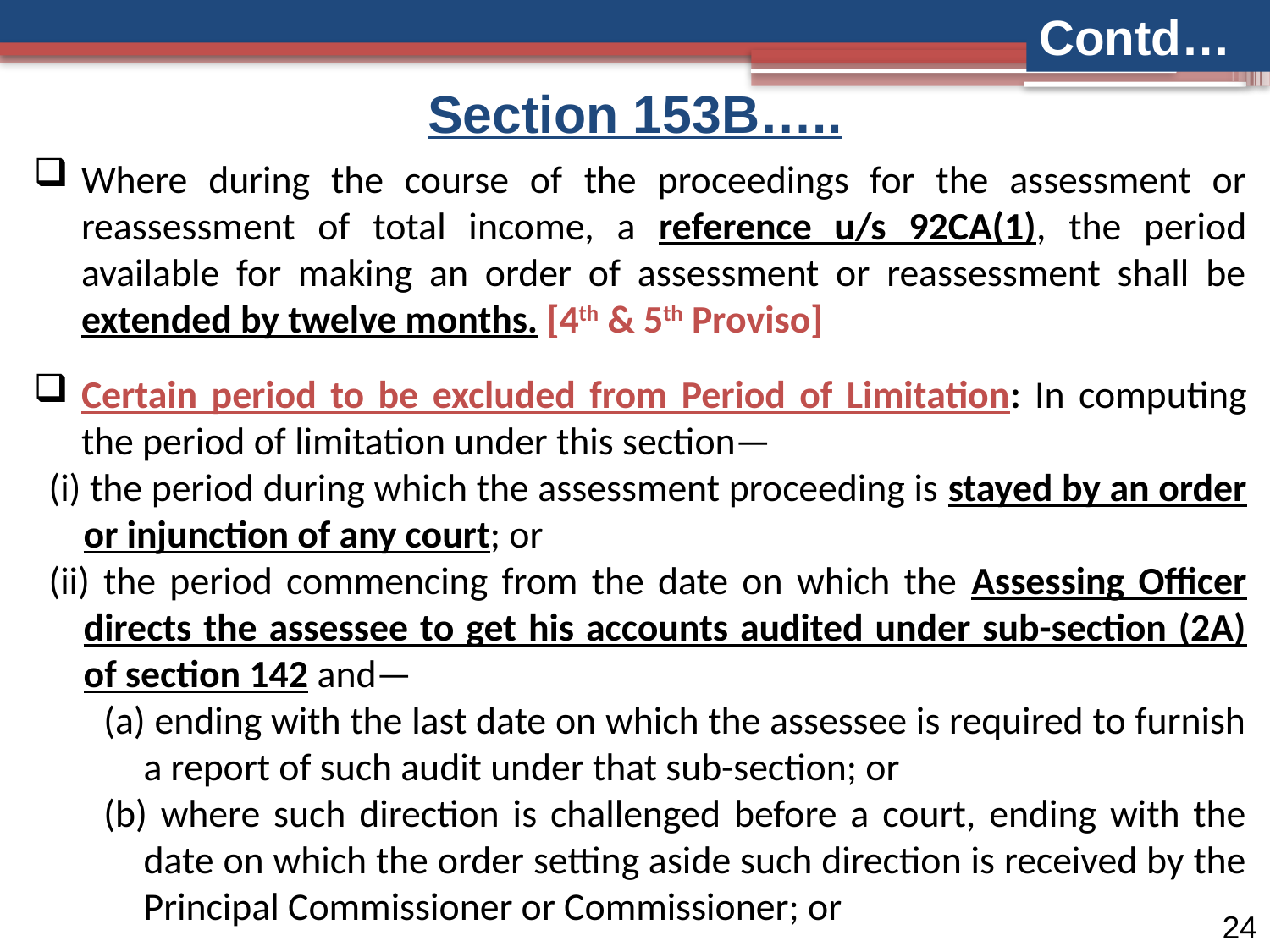

Contd…
Section 153B…..
Where during the course of the proceedings for the assessment or reassessment of total income, a reference u/s 92CA(1), the period available for making an order of assessment or reassessment shall be extended by twelve months. [4th & 5th Proviso]

Certain period to be excluded from Period of Limitation: In computing the period of limitation under this section—
(i) the period during which the assessment proceeding is stayed by an order or injunction of any court; or
(ii) the period commencing from the date on which the Assessing Officer directs the assessee to get his accounts audited under sub-section (2A) of section 142 and—
(a) ending with the last date on which the assessee is required to furnish a report of such audit under that sub-section; or
(b) where such direction is challenged before a court, ending with the date on which the order setting aside such direction is received by the Principal Commissioner or Commissioner; or
24